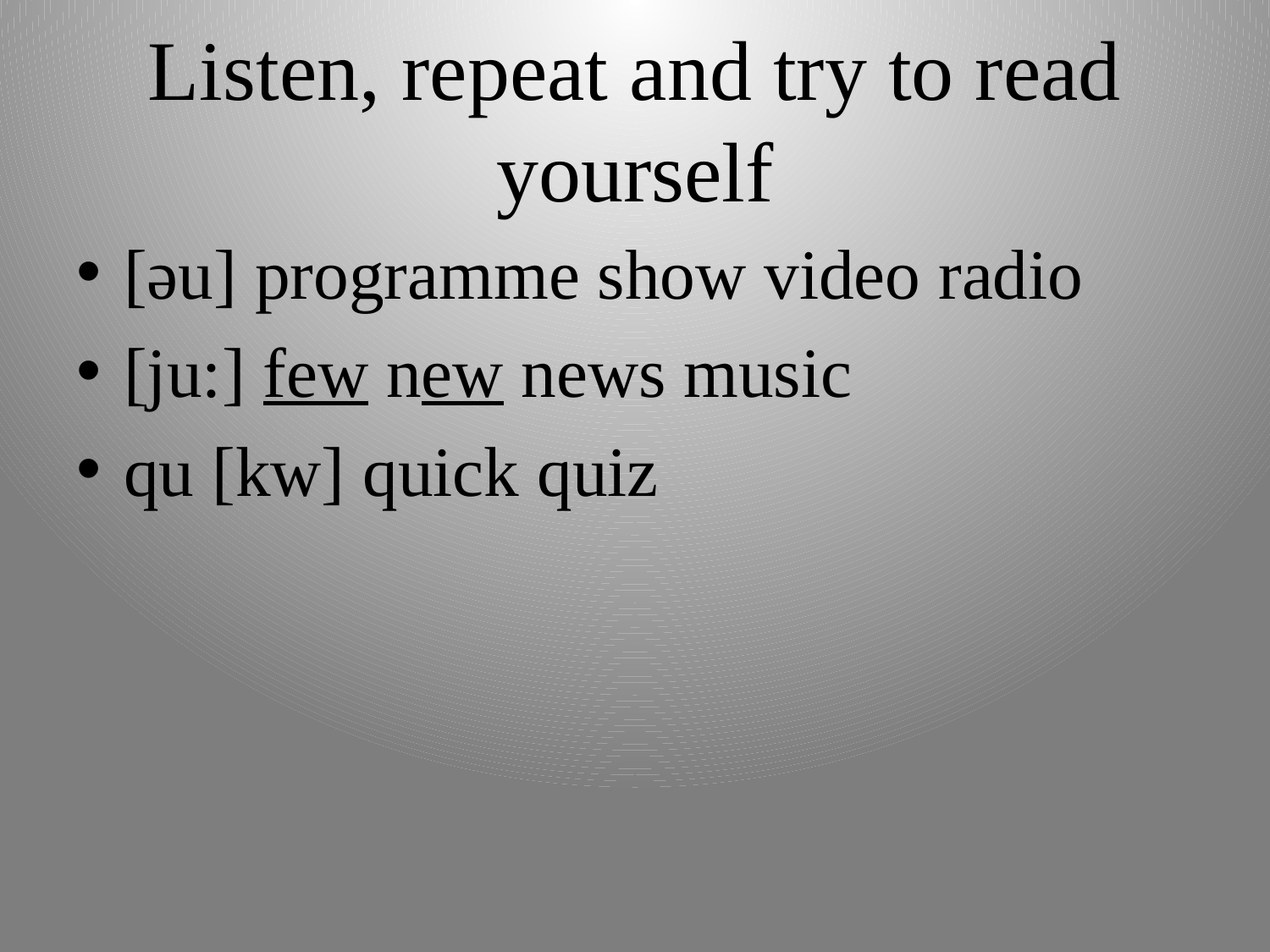

# Listen, repeat and try to read yourself
[əu] programme show video radio
[ju:] few new news music
qu [kw] quick quiz